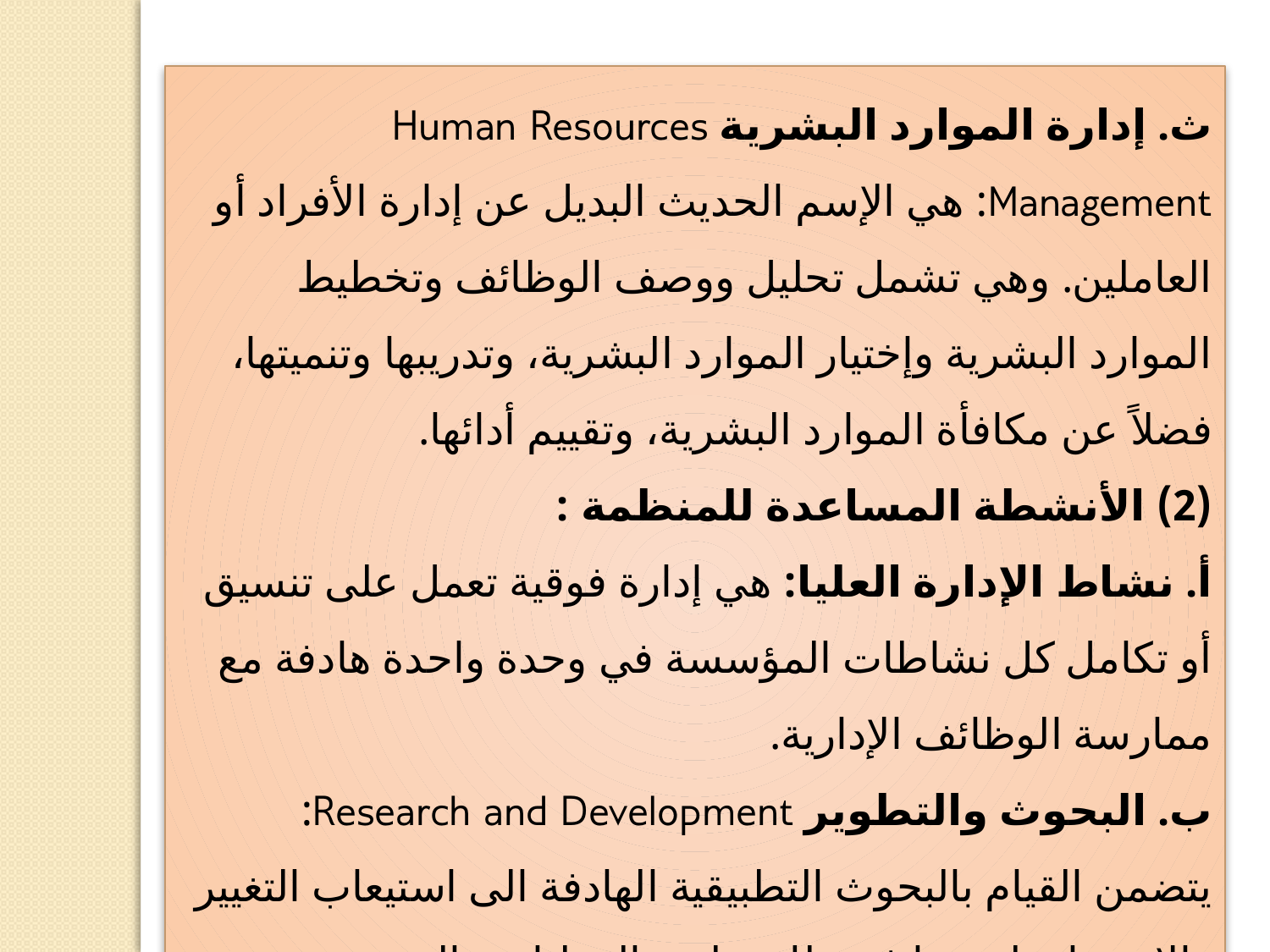

ث‌. إدارة الموارد البشرية Human Resources Management: هي الإسم الحديث البديل عن إدارة الأفراد أو العاملين. وهي تشمل تحليل ووصف الوظائف وتخطيط الموارد البشرية وإختيار الموارد البشرية، وتدريبها وتنميتها، فضلاً عن مكافأة الموارد البشرية، وتقييم أدائها.
(2) الأنشطة المساعدة للمنظمة :
أ‌. نشاط الإدارة العليا: هي إدارة فوقية تعمل على تنسيق أو تكامل كل نشاطات المؤسسة في وحدة واحدة هادفة مع ممارسة الوظائف الإدارية.
ب‌. البحوث والتطوير Research and Development: يتضمن القيام بالبحوث التطبيقية الهادفة الى استيعاب التغيير والإستجابة له، بما في ذلك تطوير العمليات والتسويق والمالية والموارد البشرية، في إطار البيئة المتجددة.